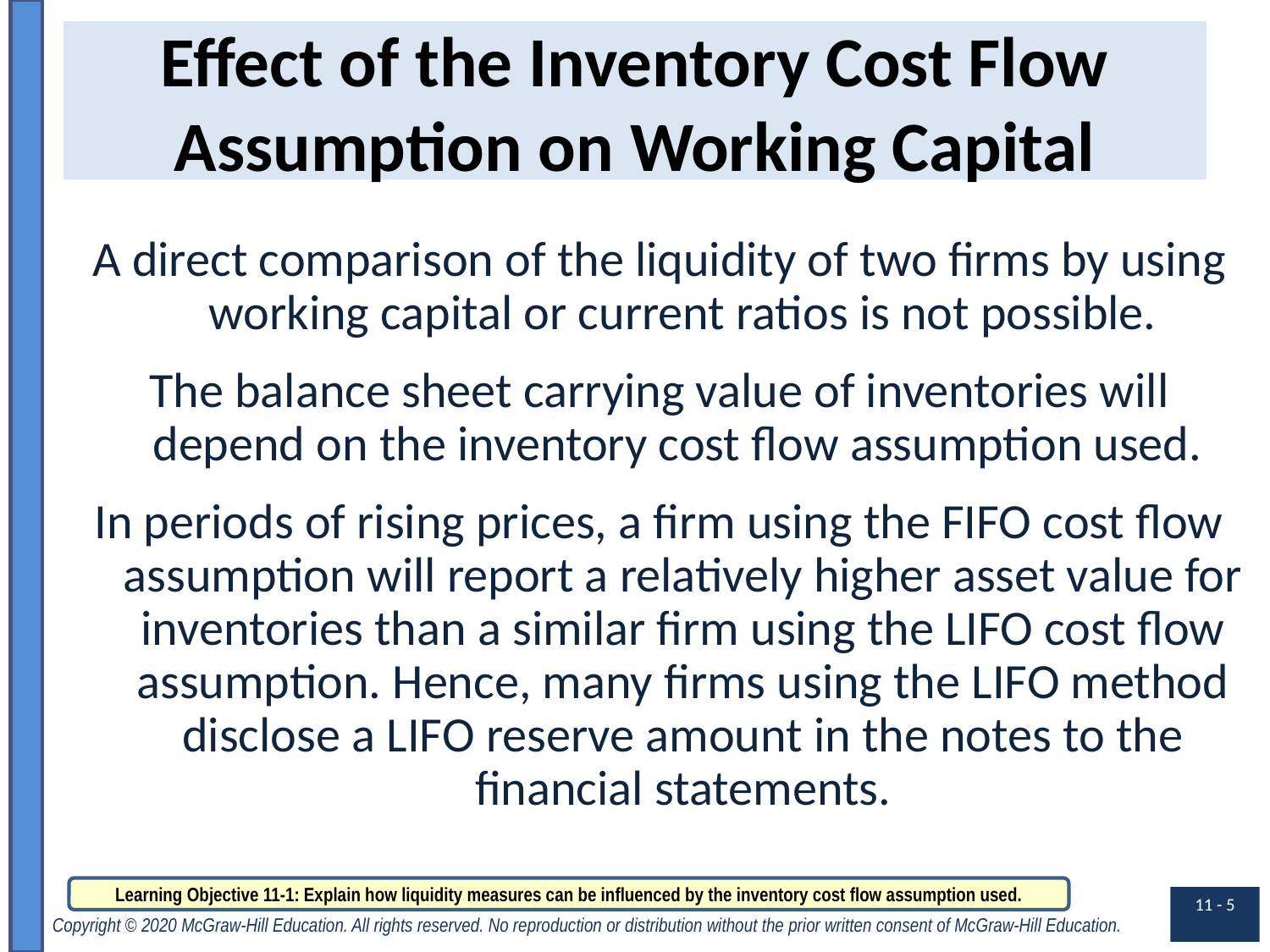

# Effect of the Inventory Cost Flow Assumption on Working Capital
A direct comparison of the liquidity of two firms by using working capital or current ratios is not possible.
The balance sheet carrying value of inventories will depend on the inventory cost flow assumption used.
In periods of rising prices, a firm using the FIFO cost flow assumption will report a relatively higher asset value for inventories than a similar firm using the LIFO cost flow assumption. Hence, many firms using the LIFO method disclose a LIFO reserve amount in the notes to the financial statements.
Learning Objective 11-1: Explain how liquidity measures can be influenced by the inventory cost flow assumption used.